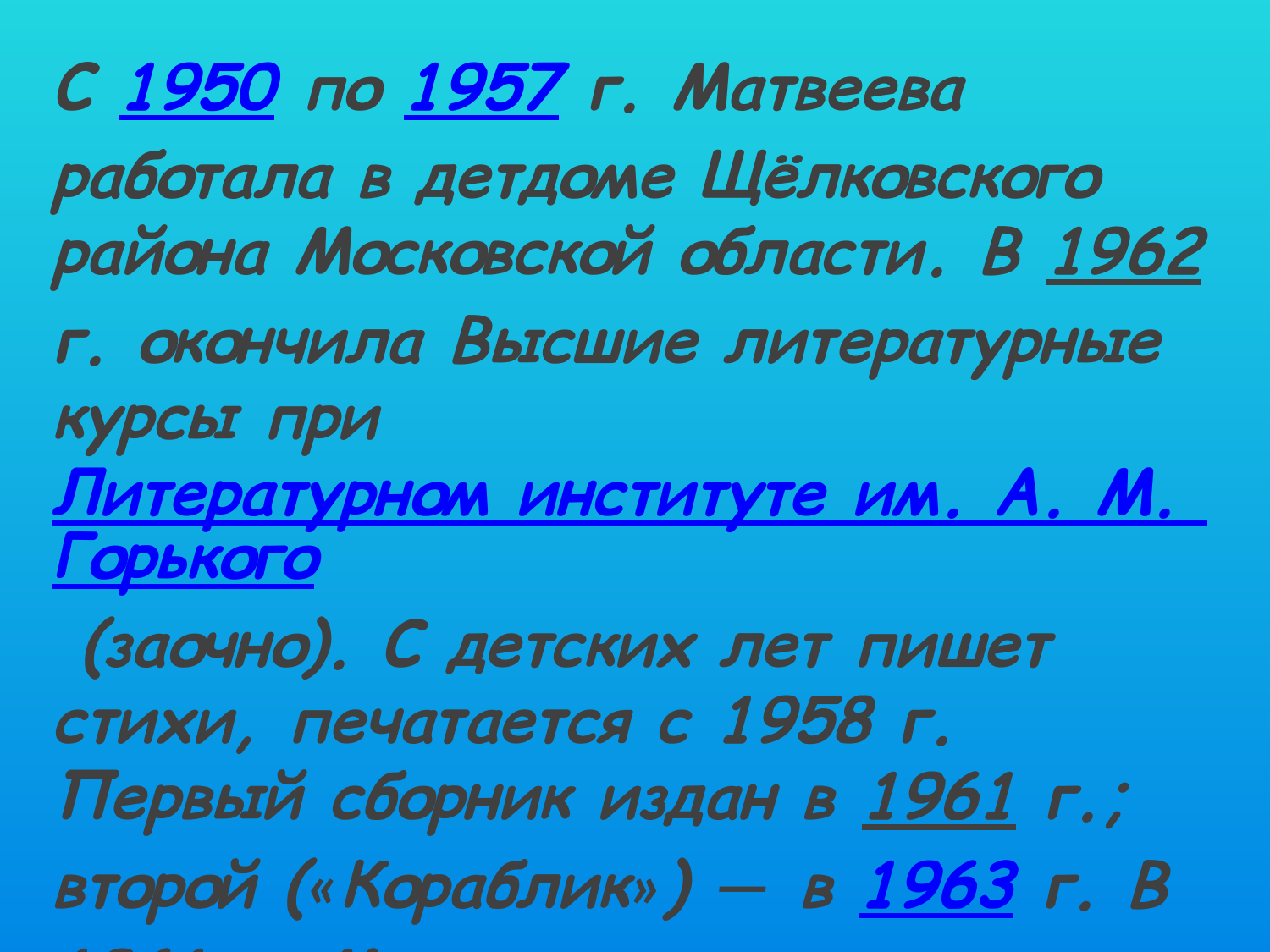

#
C 1950 по 1957 г. Матвеева работала в детдоме Щёлковского района Московской области. В 1962 г. окончила Высшие литературные курсы при Литературном институте им. А. М. Горького (заочно). С детских лет пишет стихи, печатается с 1958 г. Первый сборник издан в 1961 г.; второй («Кораблик») — в 1963 г. В 1961 г. Матвееву приняли в Союз писателей СССР.